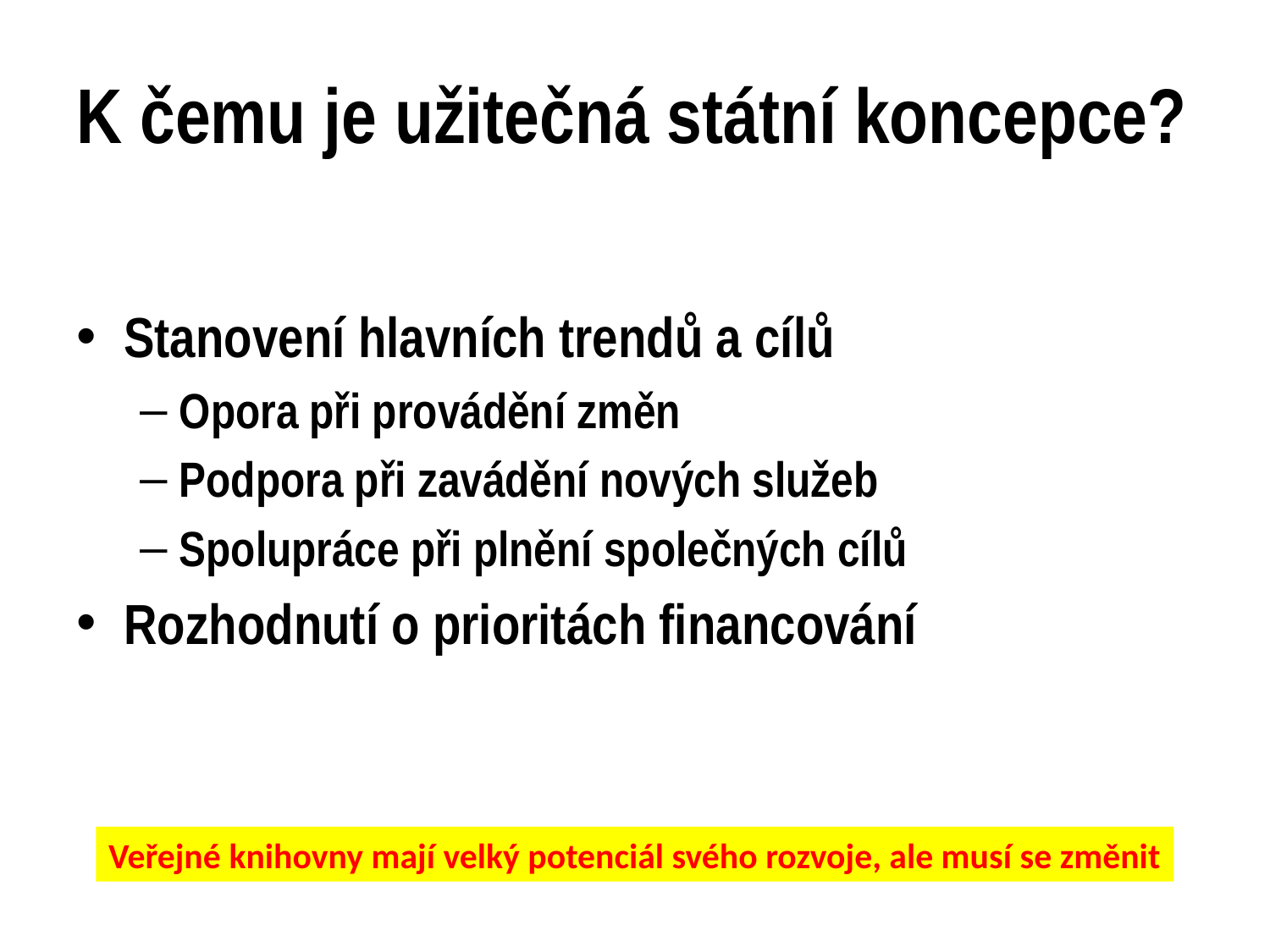

K čemu je užitečná státní koncepce?

Stanovení hlavních trendů a cílů
Opora při provádění změn
Podpora při zavádění nových služeb
Spolupráce při plnění společných cílů
Rozhodnutí o prioritách financování
Veřejné knihovny mají velký potenciál svého rozvoje, ale musí se změnit